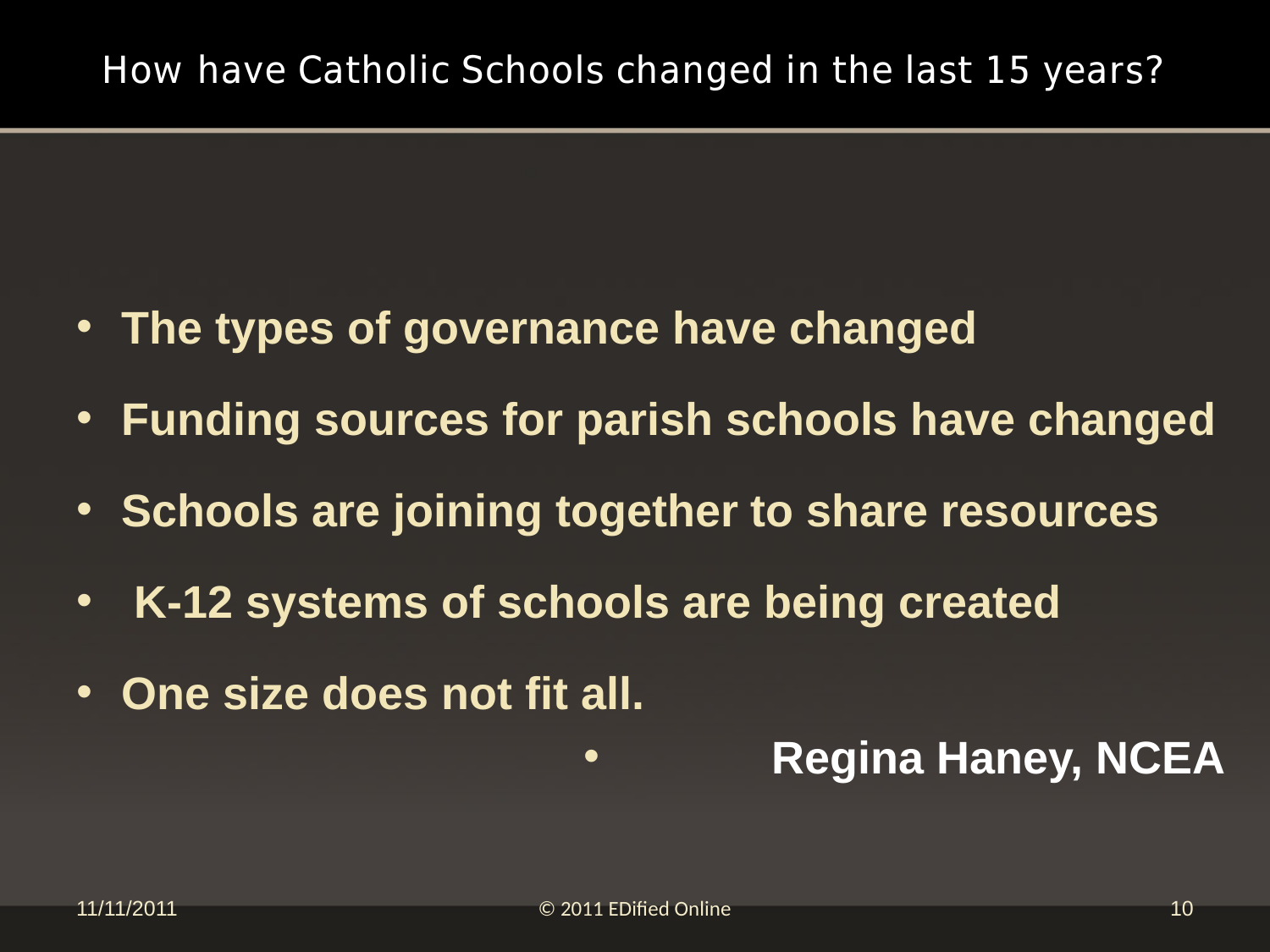

# How have Catholic Schools changed in the last 15 years?
The types of governance have changed
Funding sources for parish schools have changed
Schools are joining together to share resources
 K-12 systems of schools are being created
One size does not fit all.
 Regina Haney, NCEA

11/11/2011
© 2011 EDified Online
10